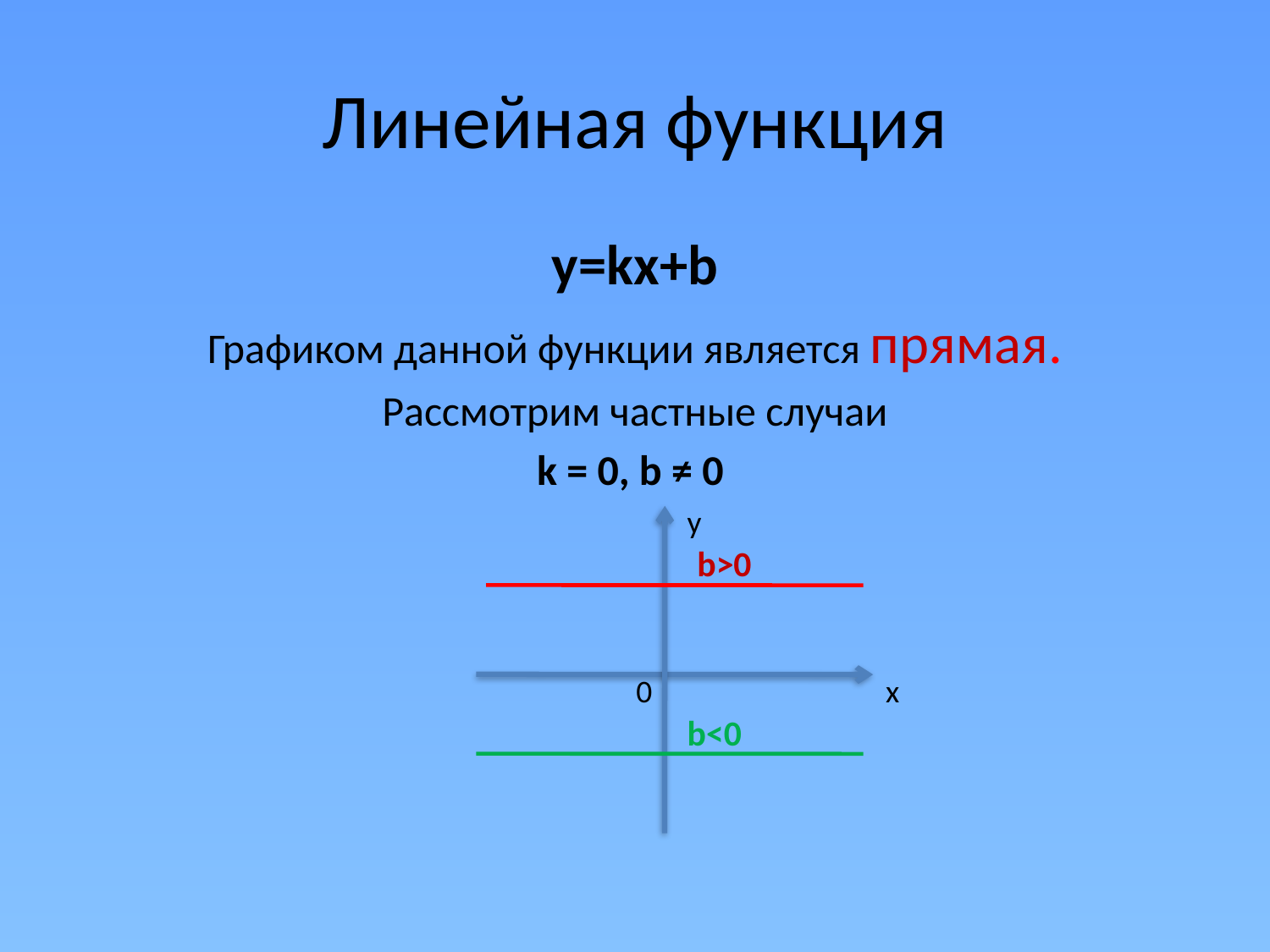

# Линейная функция
y=kx+b
Графиком данной функции является прямая.
Рассмотрим частные случаи
k = 0, b ≠ 0
y
b>0
0
x
b<0